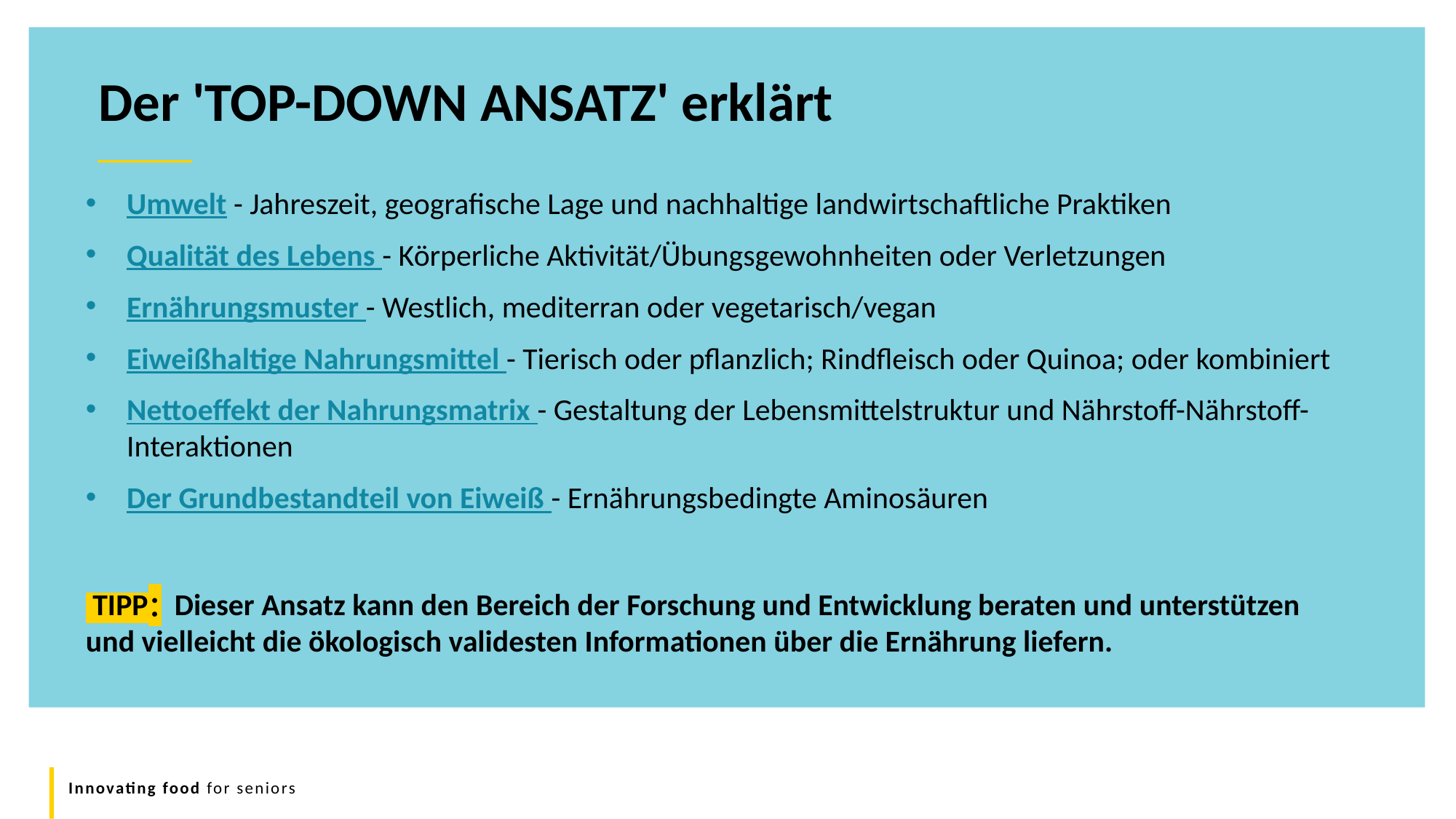

Der 'TOP-DOWN ANSATZ' erklärt
Umwelt - Jahreszeit, geografische Lage und nachhaltige landwirtschaftliche Praktiken
Qualität des Lebens - Körperliche Aktivität/Übungsgewohnheiten oder Verletzungen
Ernährungsmuster - Westlich, mediterran oder vegetarisch/vegan
Eiweißhaltige Nahrungsmittel - Tierisch oder pflanzlich; Rindfleisch oder Quinoa; oder kombiniert
Nettoeffekt der Nahrungsmatrix - Gestaltung der Lebensmittelstruktur und Nährstoff-Nährstoff-Interaktionen
Der Grundbestandteil von Eiweiß - Ernährungsbedingte Aminosäuren

 TIPP: Dieser Ansatz kann den Bereich der Forschung und Entwicklung beraten und unterstützen und vielleicht die ökologisch validesten Informationen über die Ernährung liefern.